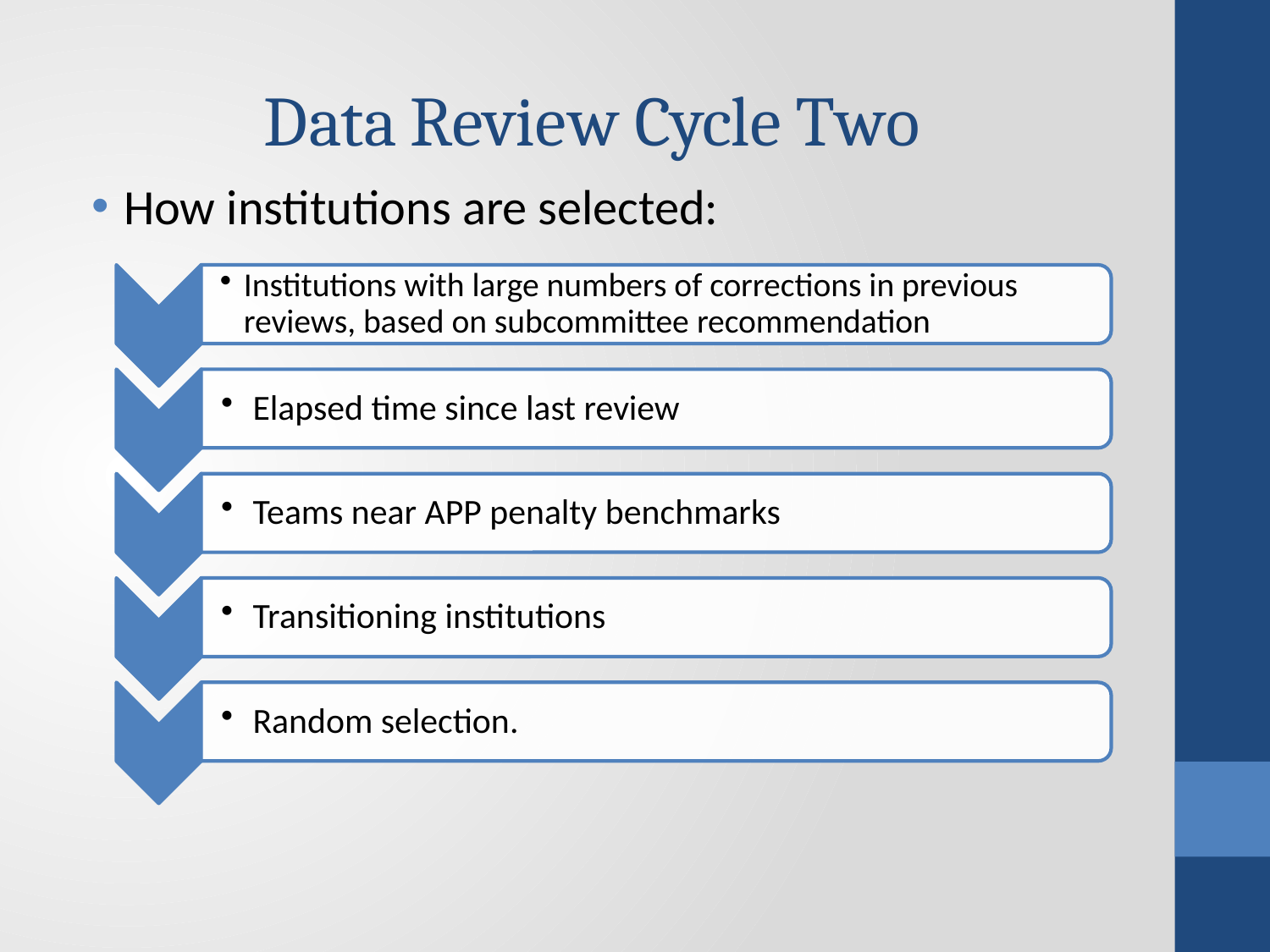

# Data Review Cycle Two
How institutions are selected:

Institutions with large numbers of corrections in previous reviews, based on subcommittee recommendation

Elapsed time since last review

Teams near APP penalty benchmarks

Transitioning institutions

Random selection.